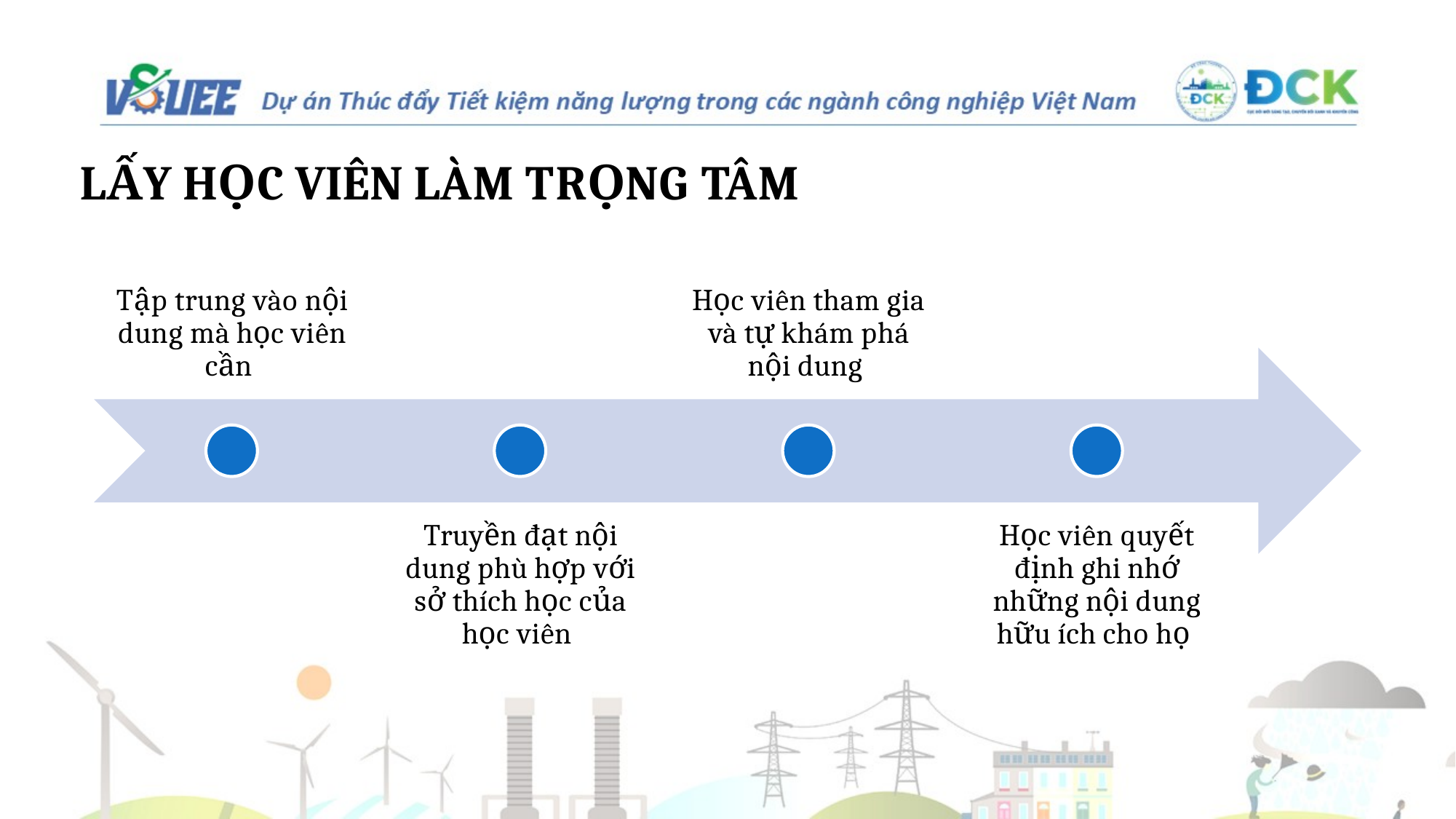

# LẤY HỌC VIÊN LÀM TRỌNG TÂM
Tập trung vào nội dung mà học viên cần
Truyền đạt nội dung phù hợp với sở thích học của học viên
Học viên tham gia và tự khám phá nội dung
Học viên quyết định ghi nhớ những nội dung hữu ích cho họ